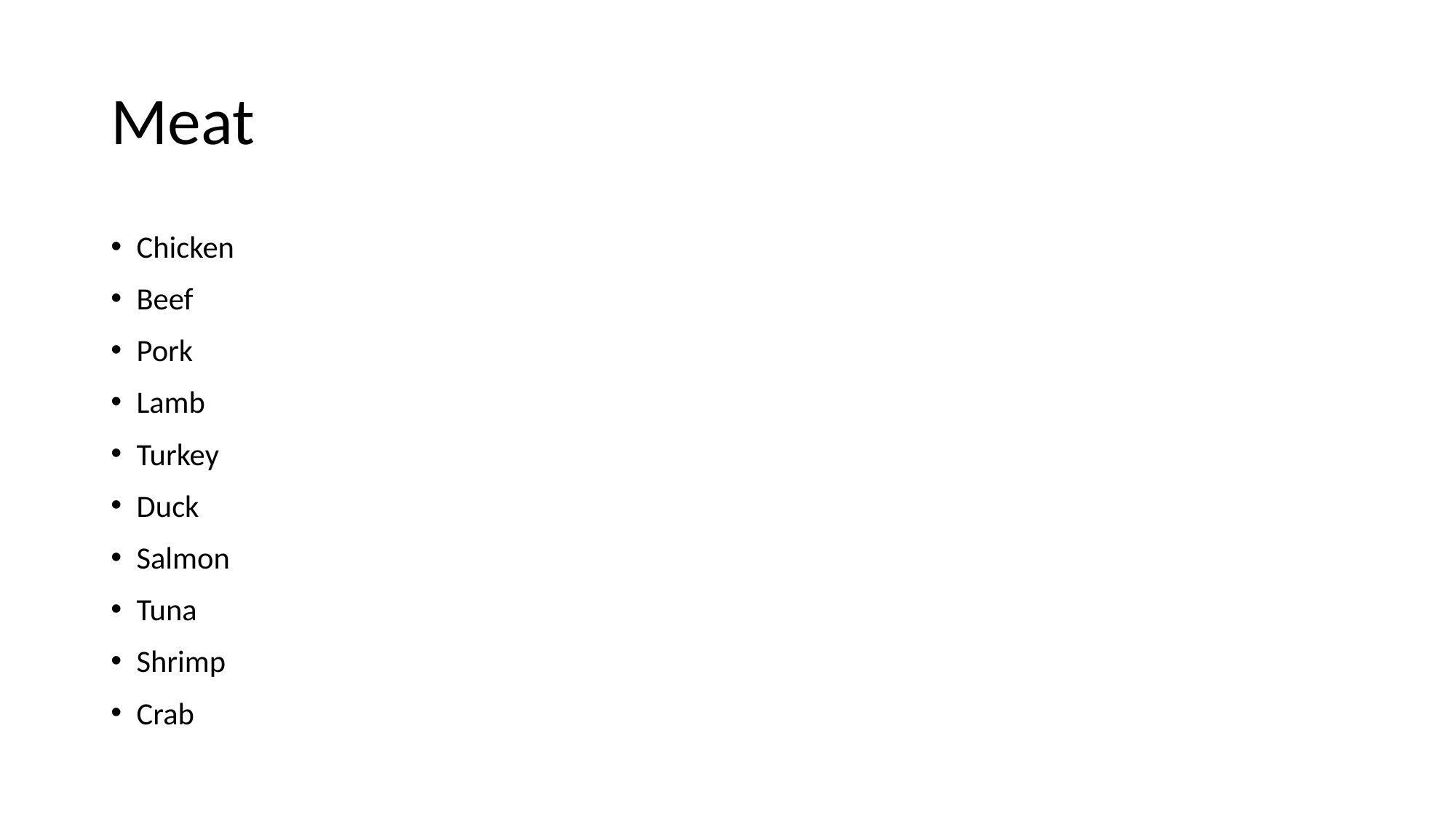

# Meat
Chicken
Beef
Pork
Lamb
Turkey
Duck
Salmon
Tuna
Shrimp
Crab